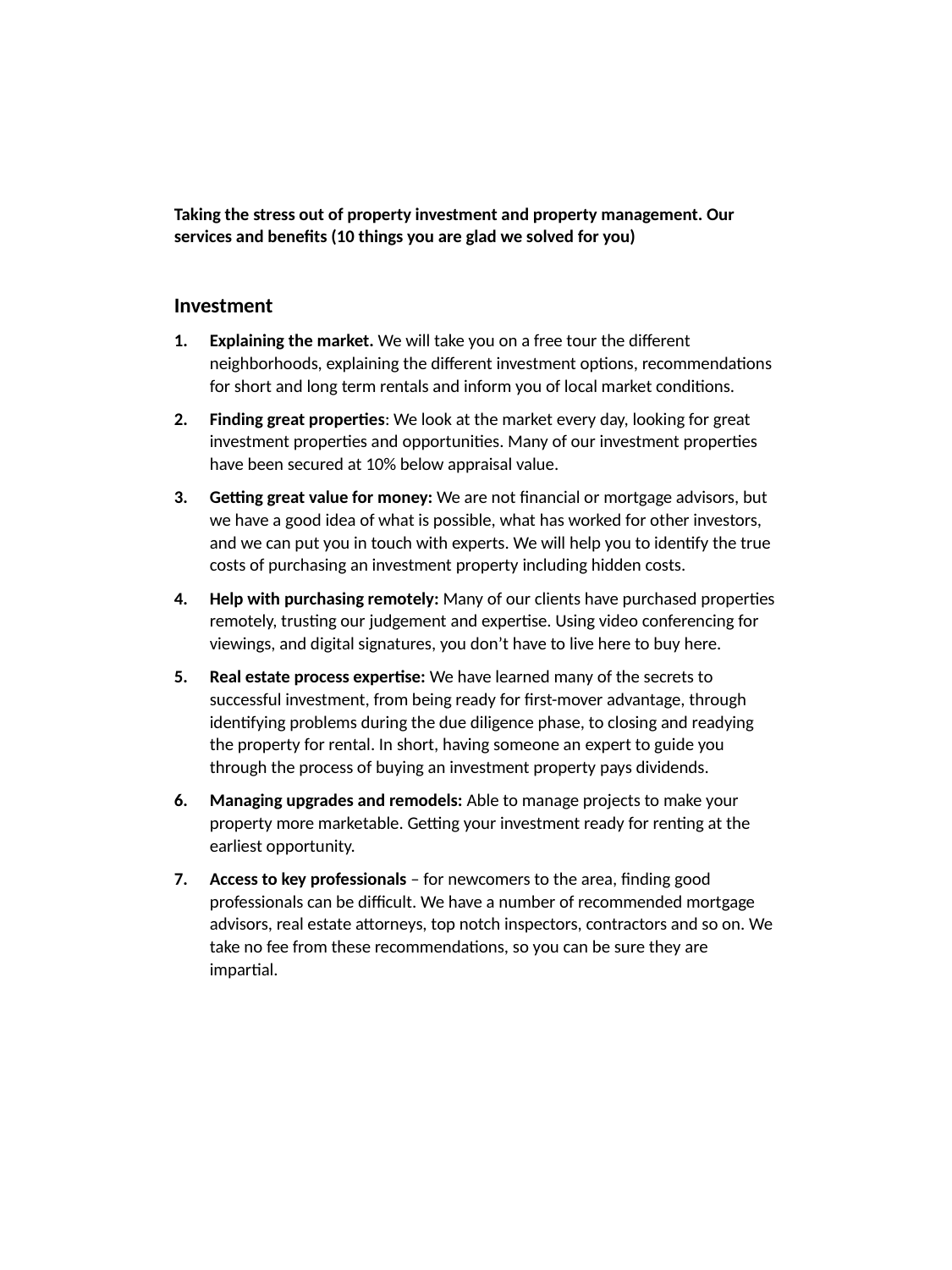

Taking the stress out of property investment and property management. Our services and benefits (10 things you are glad we solved for you)

Investment
Explaining the market. We will take you on a free tour the different neighborhoods, explaining the different investment options, recommendations for short and long term rentals and inform you of local market conditions.
Finding great properties: We look at the market every day, looking for great investment properties and opportunities. Many of our investment properties have been secured at 10% below appraisal value.
Getting great value for money: We are not financial or mortgage advisors, but we have a good idea of what is possible, what has worked for other investors, and we can put you in touch with experts. We will help you to identify the true costs of purchasing an investment property including hidden costs.
Help with purchasing remotely: Many of our clients have purchased properties remotely, trusting our judgement and expertise. Using video conferencing for viewings, and digital signatures, you don’t have to live here to buy here.
Real estate process expertise: We have learned many of the secrets to successful investment, from being ready for first-mover advantage, through identifying problems during the due diligence phase, to closing and readying the property for rental. In short, having someone an expert to guide you through the process of buying an investment property pays dividends.
Managing upgrades and remodels: Able to manage projects to make your property more marketable. Getting your investment ready for renting at the earliest opportunity.
Access to key professionals – for newcomers to the area, finding good professionals can be difficult. We have a number of recommended mortgage advisors, real estate attorneys, top notch inspectors, contractors and so on. We take no fee from these recommendations, so you can be sure they are impartial.